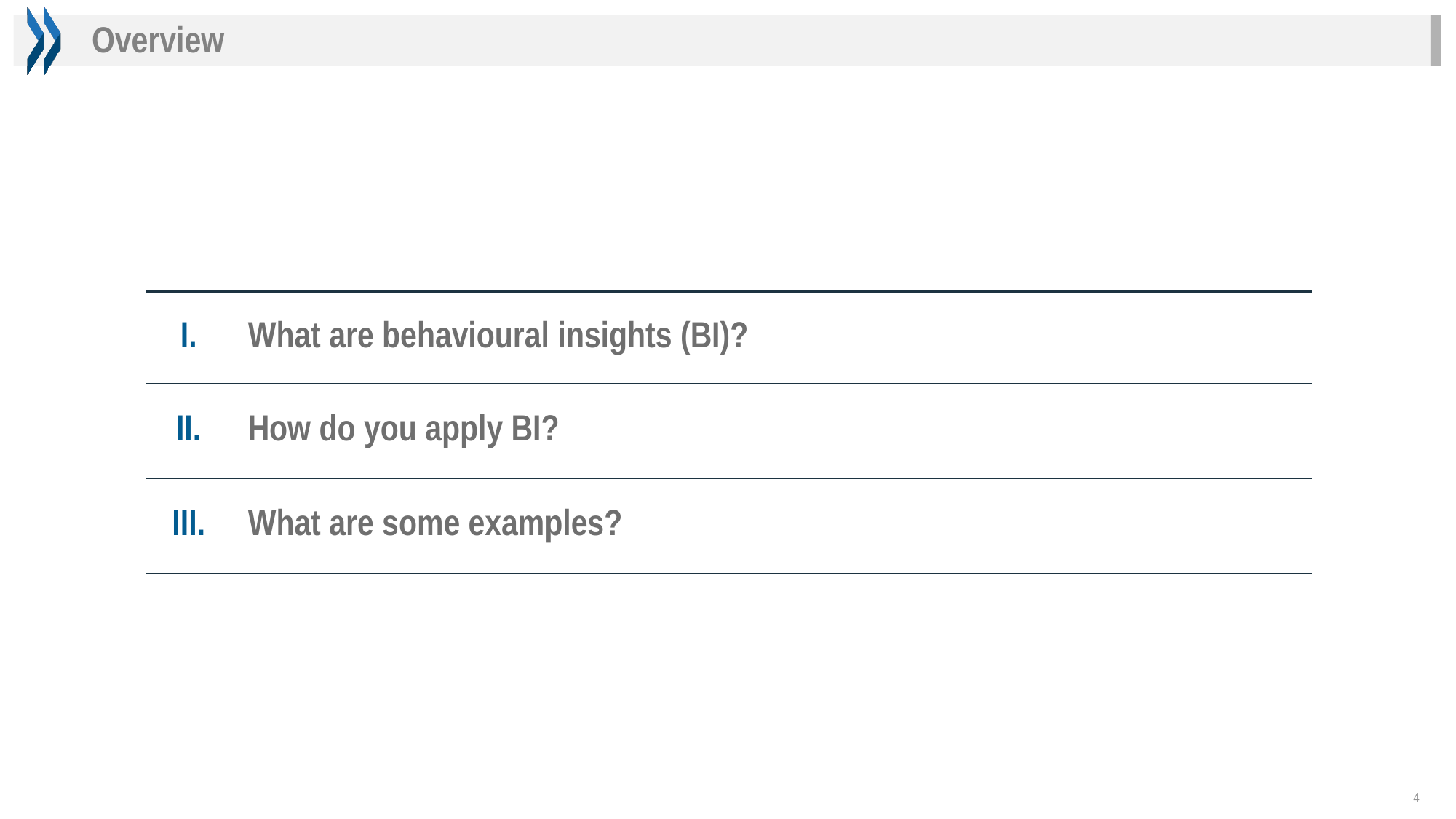

Overview
| I. | What are behavioural insights (BI)? |
| --- | --- |
| II. | How do you apply BI? |
| III. | What are some examples? |
4